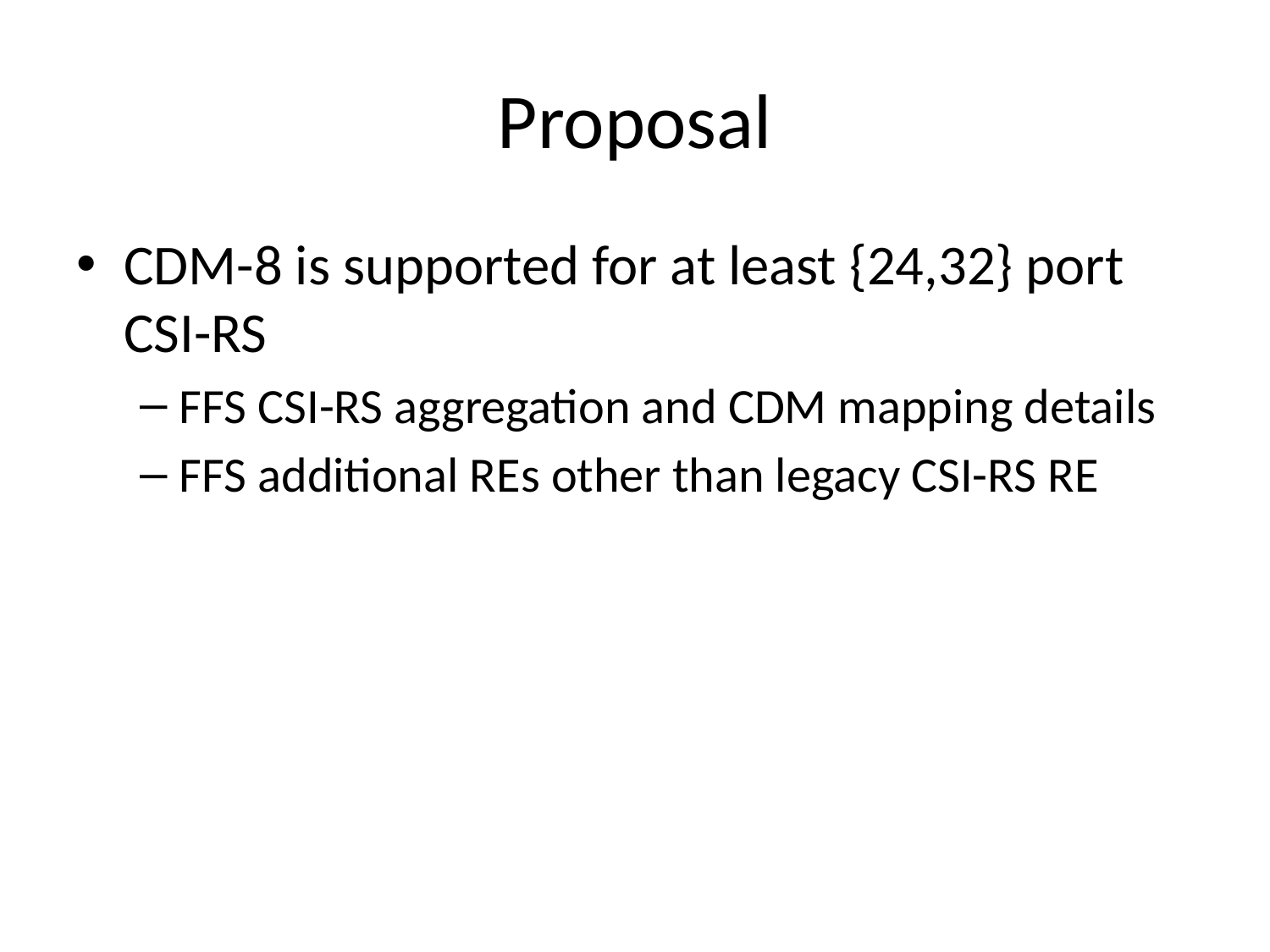

# Proposal
CDM-8 is supported for at least {24,32} port CSI-RS
FFS CSI-RS aggregation and CDM mapping details
FFS additional REs other than legacy CSI-RS RE